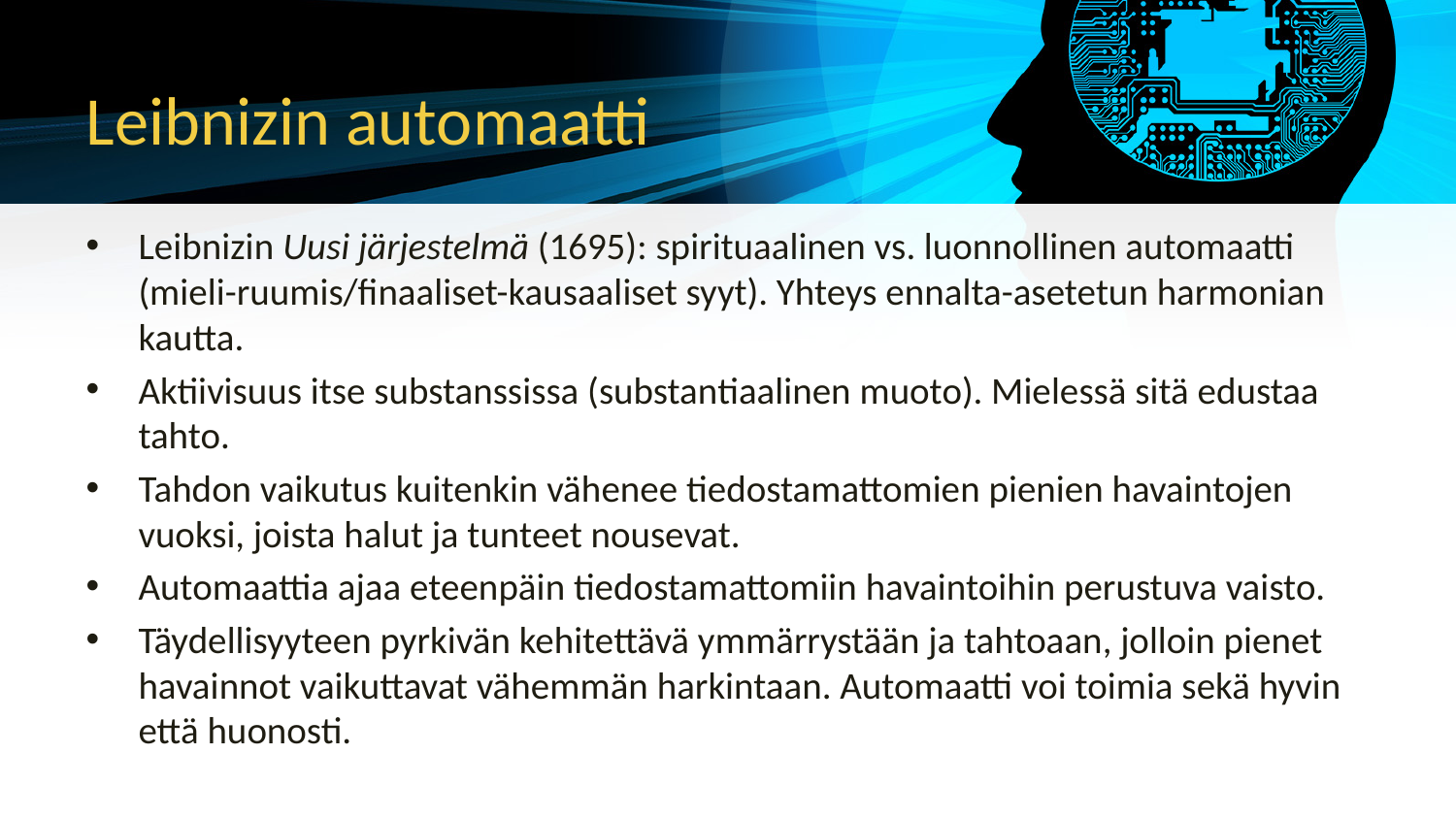

# Leibnizin automaatti
Leibnizin Uusi järjestelmä (1695): spirituaalinen vs. luonnollinen automaatti (mieli-ruumis/finaaliset-kausaaliset syyt). Yhteys ennalta-asetetun harmonian kautta.
Aktiivisuus itse substanssissa (substantiaalinen muoto). Mielessä sitä edustaa tahto.
Tahdon vaikutus kuitenkin vähenee tiedostamattomien pienien havaintojen vuoksi, joista halut ja tunteet nousevat.
Automaattia ajaa eteenpäin tiedostamattomiin havaintoihin perustuva vaisto.
Täydellisyyteen pyrkivän kehitettävä ymmärrystään ja tahtoaan, jolloin pienet havainnot vaikuttavat vähemmän harkintaan. Automaatti voi toimia sekä hyvin että huonosti.